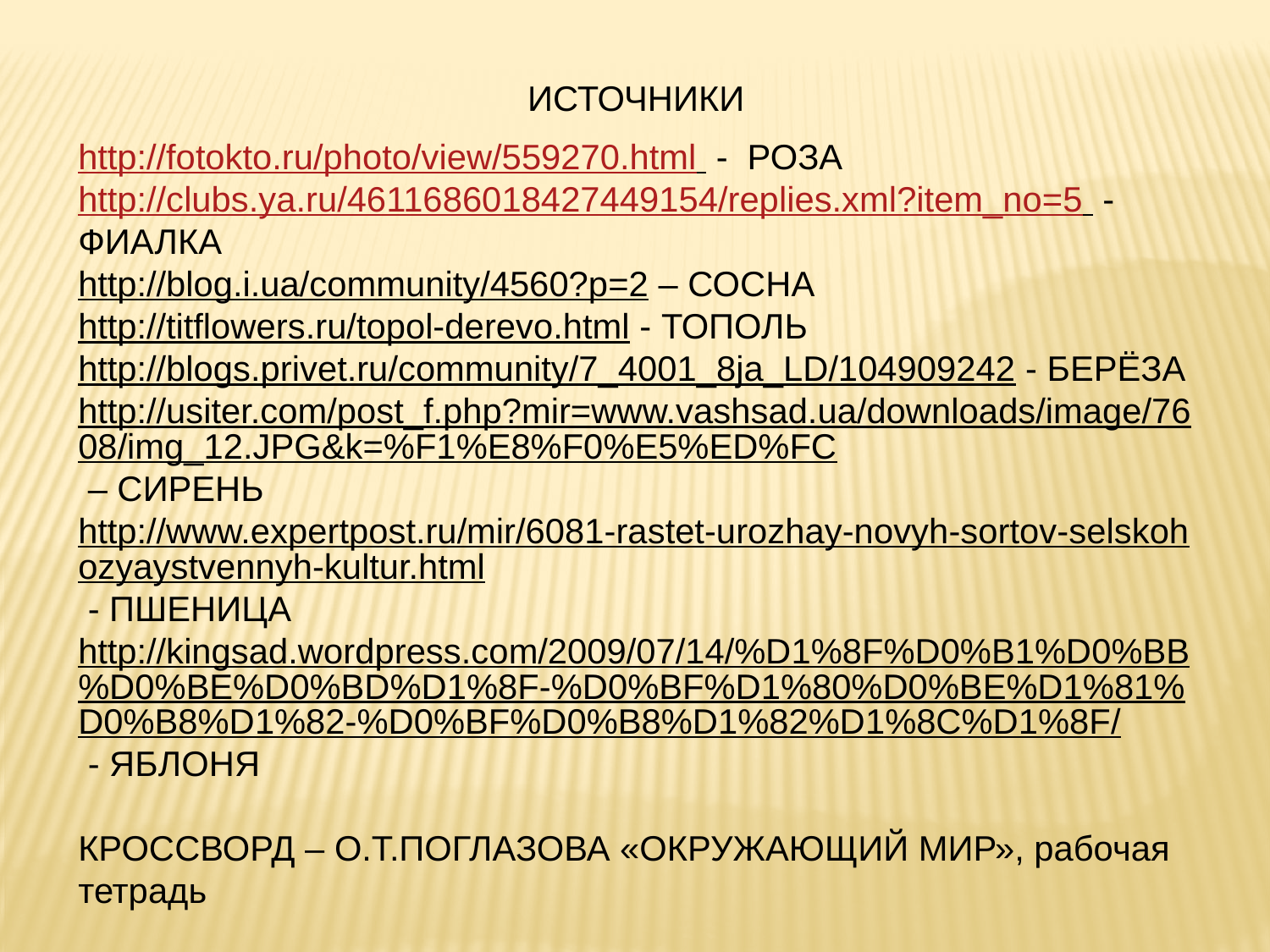

ИСТОЧНИКИ
http://fotokto.ru/photo/view/559270.html  -  РОЗА
http://clubs.ya.ru/4611686018427449154/replies.xml?item_no=5  -  ФИАЛКА
http://blog.i.ua/community/4560?p=2 – СОСНА
http://titflowers.ru/topol-derevo.html - ТОПОЛЬ
http://blogs.privet.ru/community/7_4001_8ja_LD/104909242 - БЕРЁЗА
http://usiter.com/post_f.php?mir=www.vashsad.ua/downloads/image/7608/img_12.JPG&k=%F1%E8%F0%E5%ED%FC – СИРЕНЬ
http://www.expertpost.ru/mir/6081-rastet-urozhay-novyh-sortov-selskohozyaystvennyh-kultur.html - ПШЕНИЦА
http://kingsad.wordpress.com/2009/07/14/%D1%8F%D0%B1%D0%BB%D0%BE%D0%BD%D1%8F-%D0%BF%D1%80%D0%BE%D1%81%D0%B8%D1%82-%D0%BF%D0%B8%D1%82%D1%8C%D1%8F/ - ЯБЛОНЯ

КРОССВОРД – О.Т.ПОГЛАЗОВА «ОКРУЖАЮЩИЙ МИР», рабочая тетрадь